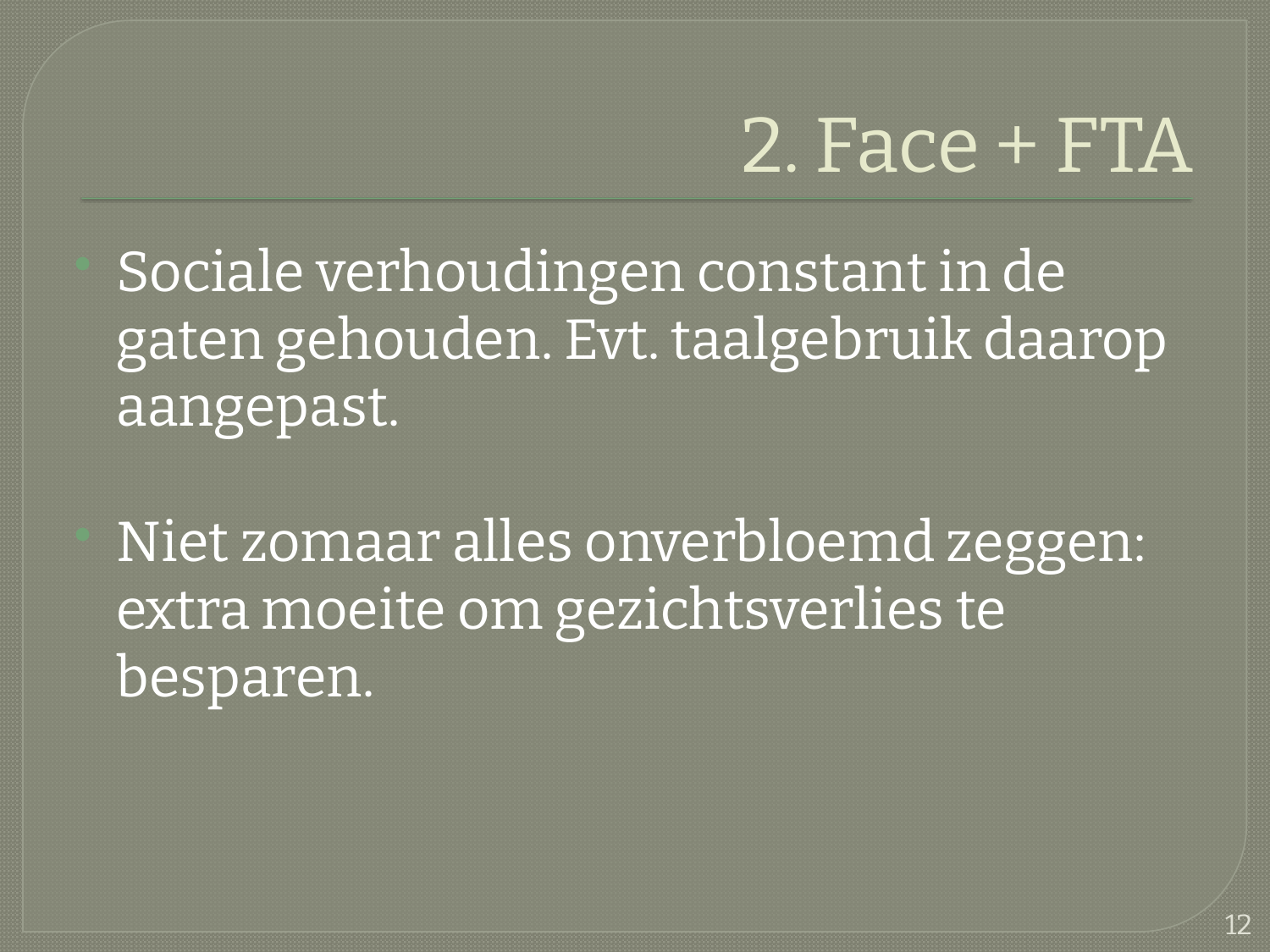

# 2. Face + FTA
Sociale verhoudingen constant in de gaten gehouden. Evt. taalgebruik daarop aangepast.

Niet zomaar alles onverbloemd zeggen: extra moeite om gezichtsverlies te besparen.
12